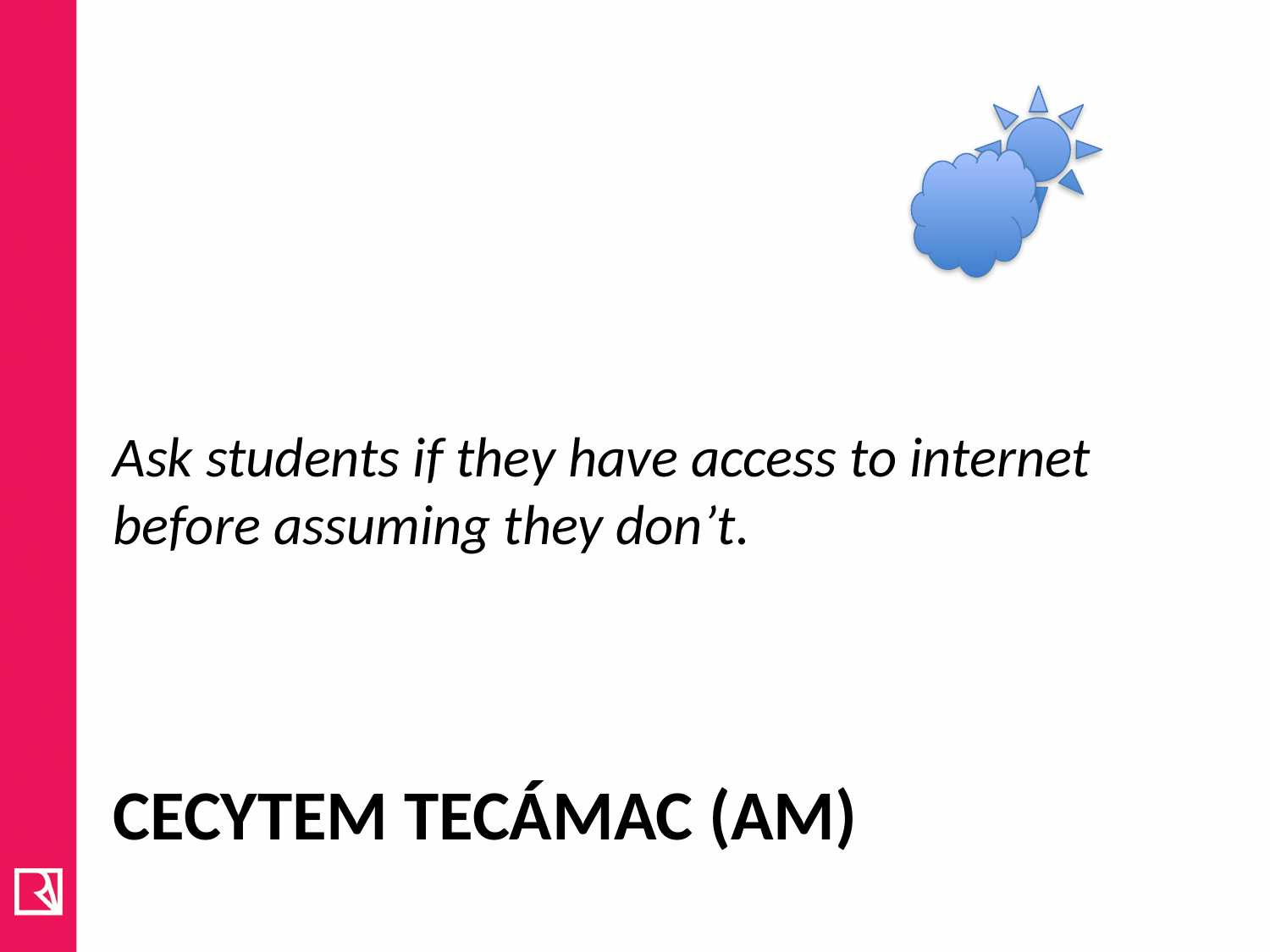

Ask students if they have access to internet before assuming they don’t.

# Cecytem tecámac (AM)